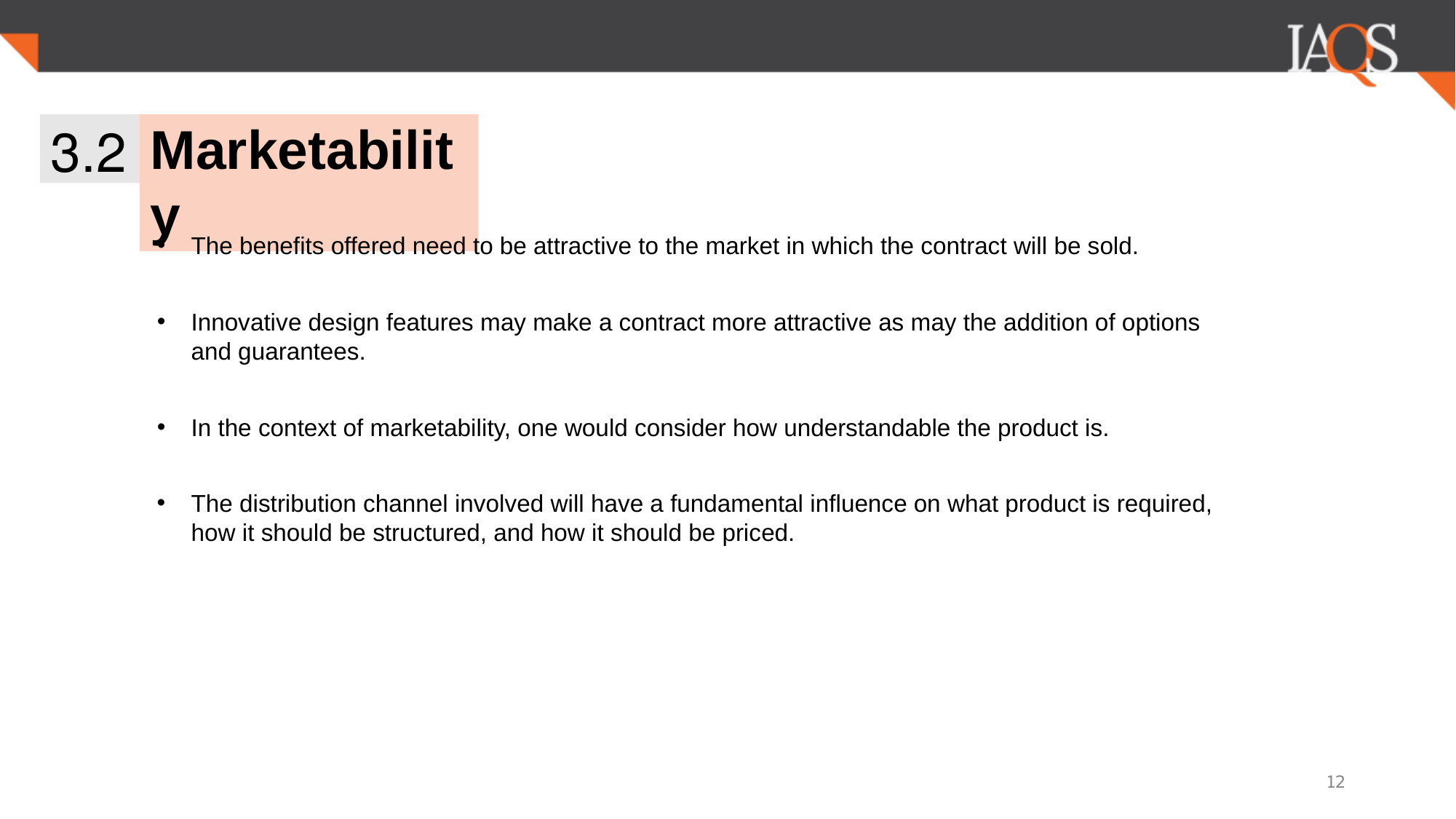

3.2
# Marketability
The benefits offered need to be attractive to the market in which the contract will be sold.

Innovative design features may make a contract more attractive as may the addition of options
and guarantees.

In the context of marketability, one would consider how understandable the product is.

The distribution channel involved will have a fundamental influence on what product is required, how it should be structured, and how it should be priced.
12